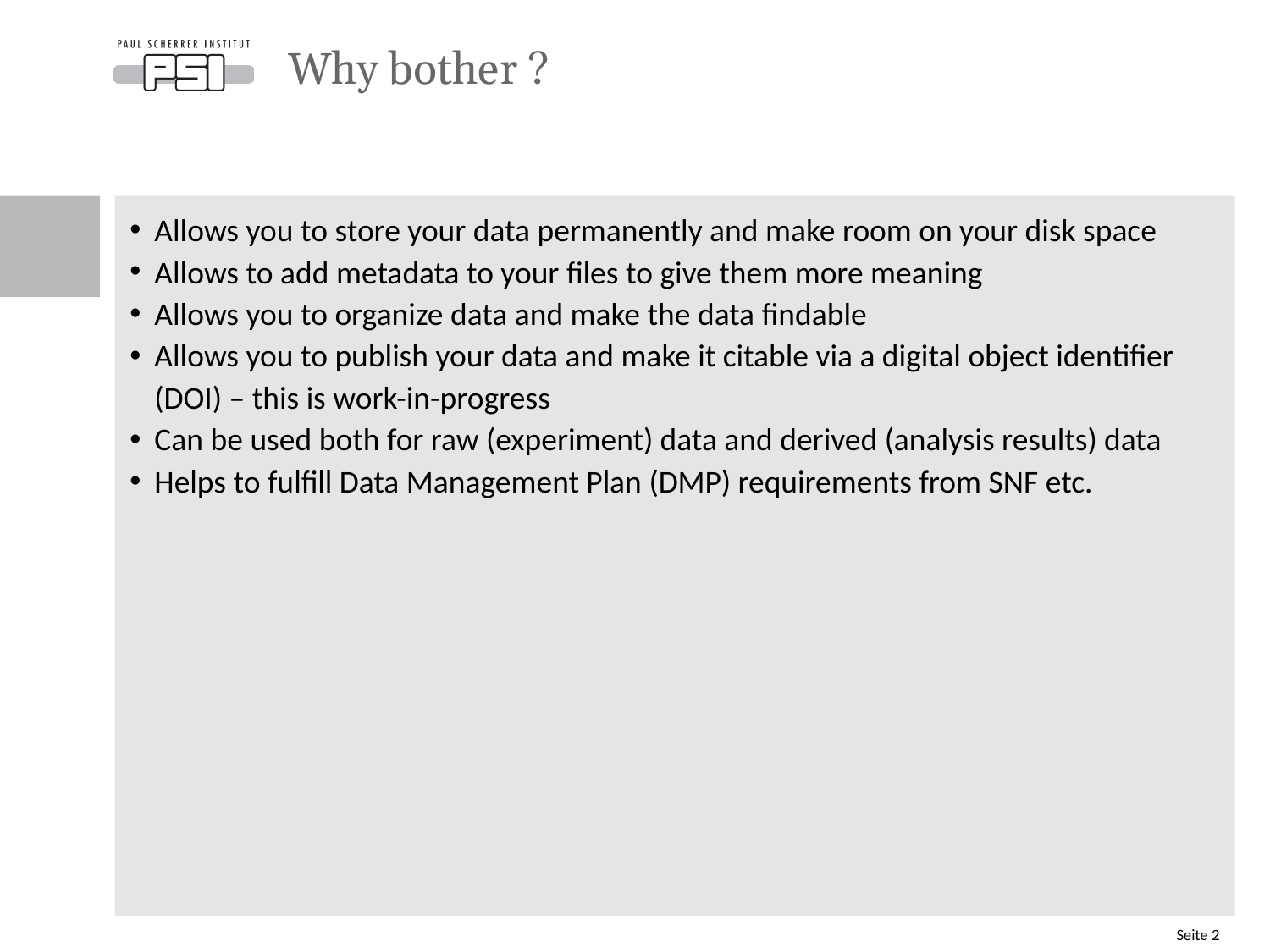

# Why bother ?
Allows you to store your data permanently and make room on your disk space
Allows to add metadata to your files to give them more meaning
Allows you to organize data and make the data findable
Allows you to publish your data and make it citable via a digital object identifier (DOI) – this is work-in-progress
Can be used both for raw (experiment) data and derived (analysis results) data
Helps to fulfill Data Management Plan (DMP) requirements from SNF etc.

Seite 2